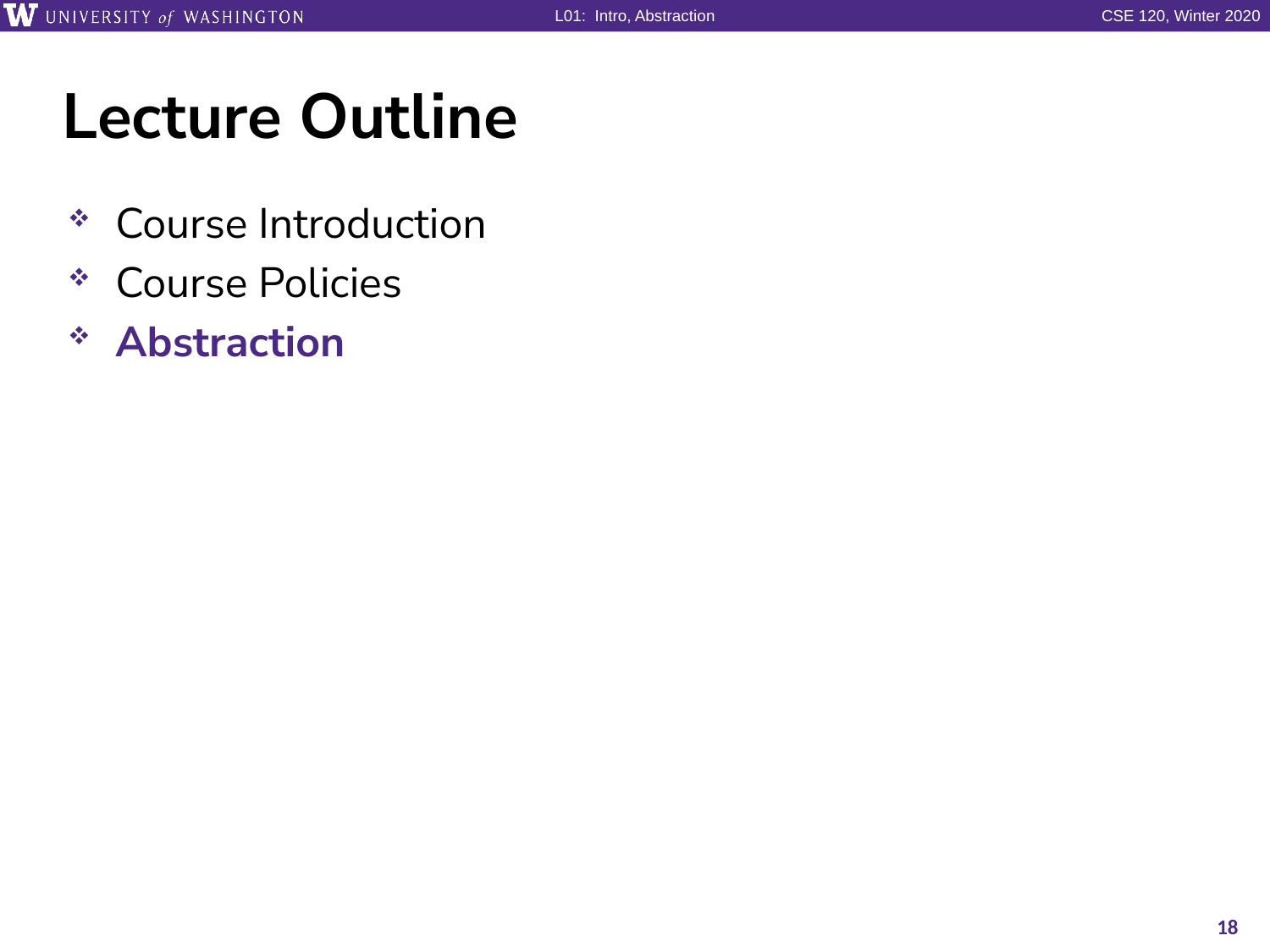

# Lecture Outline
Course Introduction
Course Policies
Abstraction
18